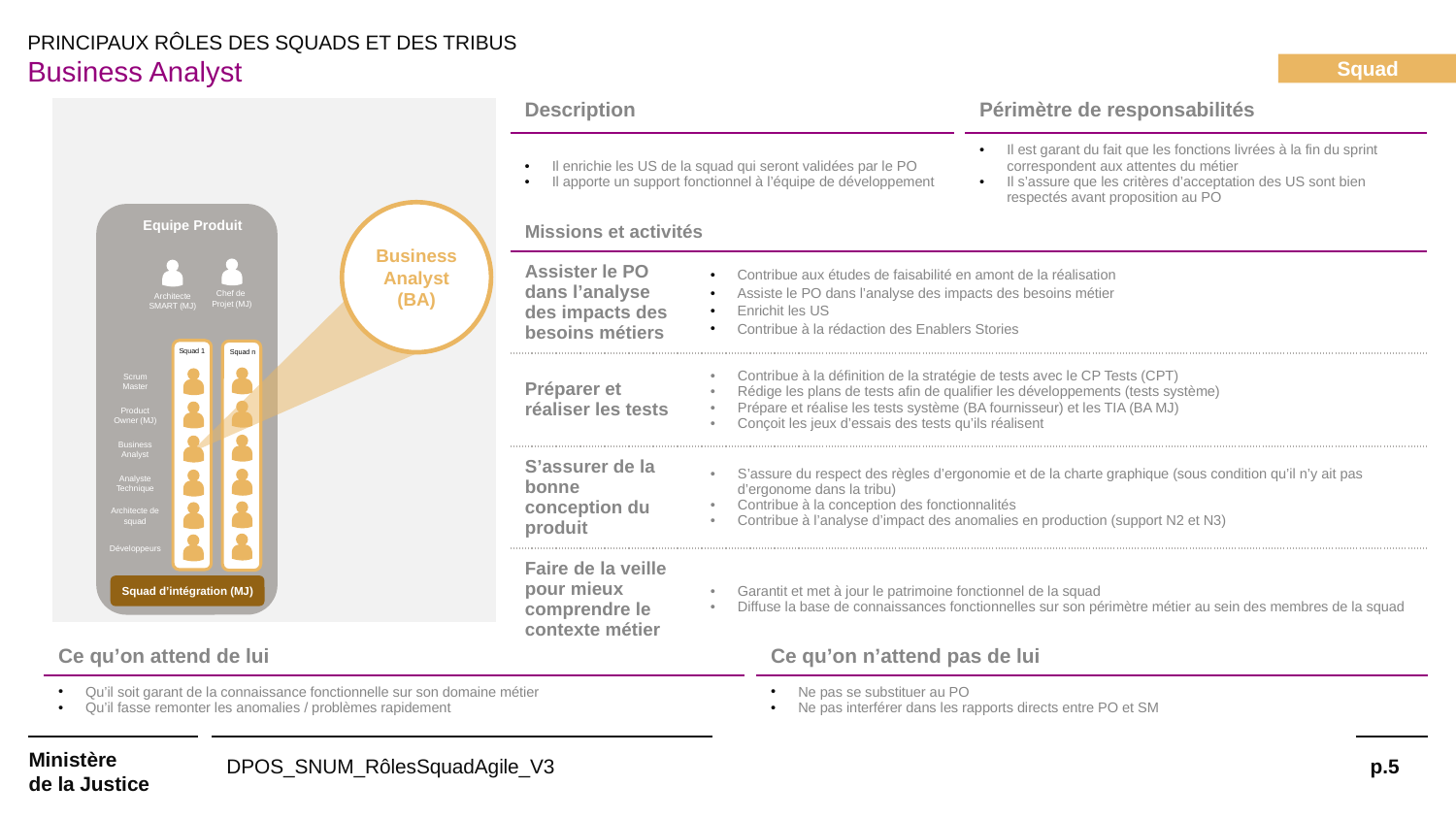

PRINCIPAUX RÔLES DES SQUADS ET DES TRIBUS
Business Analyst

Squad
| Description |
| --- |
| Il enrichie les US de la squad qui seront validées par le PO Il apporte un support fonctionnel à l’équipe de développement |
| Périmètre de responsabilités |
| --- |
| Il est garant du fait que les fonctions livrées à la fin du sprint correspondent aux attentes du métier Il s’assure que les critères d’acceptation des US sont bien respectés avant proposition au PO |

Business Analyst
(BA)
   Equipe Produit
| Missions et activités |  |
| --- | --- |
| Assister le PO dans l’analyse des impacts des besoins métiers | Contribue aux études de faisabilité en amont de la réalisation Assiste le PO dans l’analyse des impacts des besoins métier Enrichit les US Contribue à la rédaction des Enablers Stories |
| Préparer et réaliser les tests | Contribue à la définition de la stratégie de tests avec le CP Tests (CPT) Rédige les plans de tests afin de qualifier les développements (tests système) Prépare et réalise les tests système (BA fournisseur) et les TIA (BA MJ) Conçoit les jeux d’essais des tests qu’ils réalisent |
| S’assurer de la bonne conception du produit | S’assure du respect des règles d’ergonomie et de la charte graphique (sous condition qu’il n’y ait pas d’ergonome dans la tribu) Contribue à la conception des fonctionnalités Contribue à l’analyse d’impact des anomalies en production (support N2 et N3) |
| Faire de la veille pour mieux comprendre le contexte métier | Garantit et met à jour le patrimoine fonctionnel de la squad Diffuse la base de connaissances fonctionnelles sur son périmètre métier au sein des membres de la squad |

Chef de
Projet (MJ)

Architecte SMART (MJ)
Squad 1
Squad n

Scrum Master

Product Owner (MJ)

Business Analyst

Analyste Technique

Architecte de squad

Développeurs

Squad d’intégration (MJ)
| Ce qu’on attend de lui |
| --- |
| Qu’il soit garant de la connaissance fonctionnelle sur son domaine métier Qu’il fasse remonter les anomalies / problèmes rapidement |
| Ce qu’on n’attend pas de lui |
| --- |
| Ne pas se substituer au PO Ne pas interférer dans les rapports directs entre PO et SM |

DPOS_SNUM_RôlesSquadAgile_V3
p.5